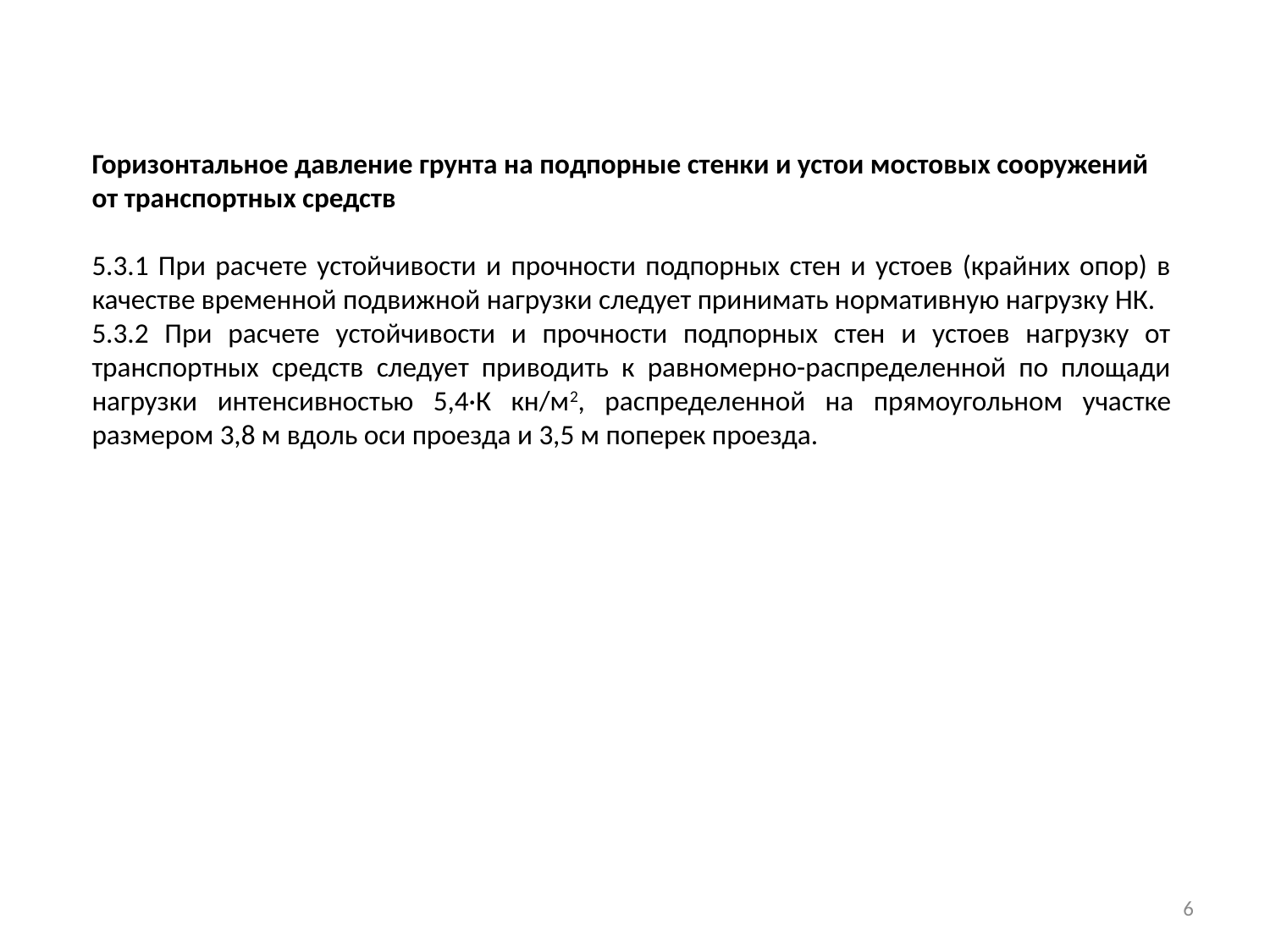

Горизонтальное давление грунта на подпорные стенки и устои мостовых сооружений от транспортных средств

5.3.1 При расчете устойчивости и прочности подпорных стен и устоев (крайних опор) в качестве временной подвижной нагрузки следует принимать нормативную нагрузку НК.
5.3.2 При расчете устойчивости и прочности подпорных стен и устоев нагрузку от транспортных средств следует приводить к равномерно-распределенной по площади нагрузки интенсивностью 5,4·К кн/м2, распределенной на прямоугольном участке размером 3,8 м вдоль оси проезда и 3,5 м поперек проезда.

6